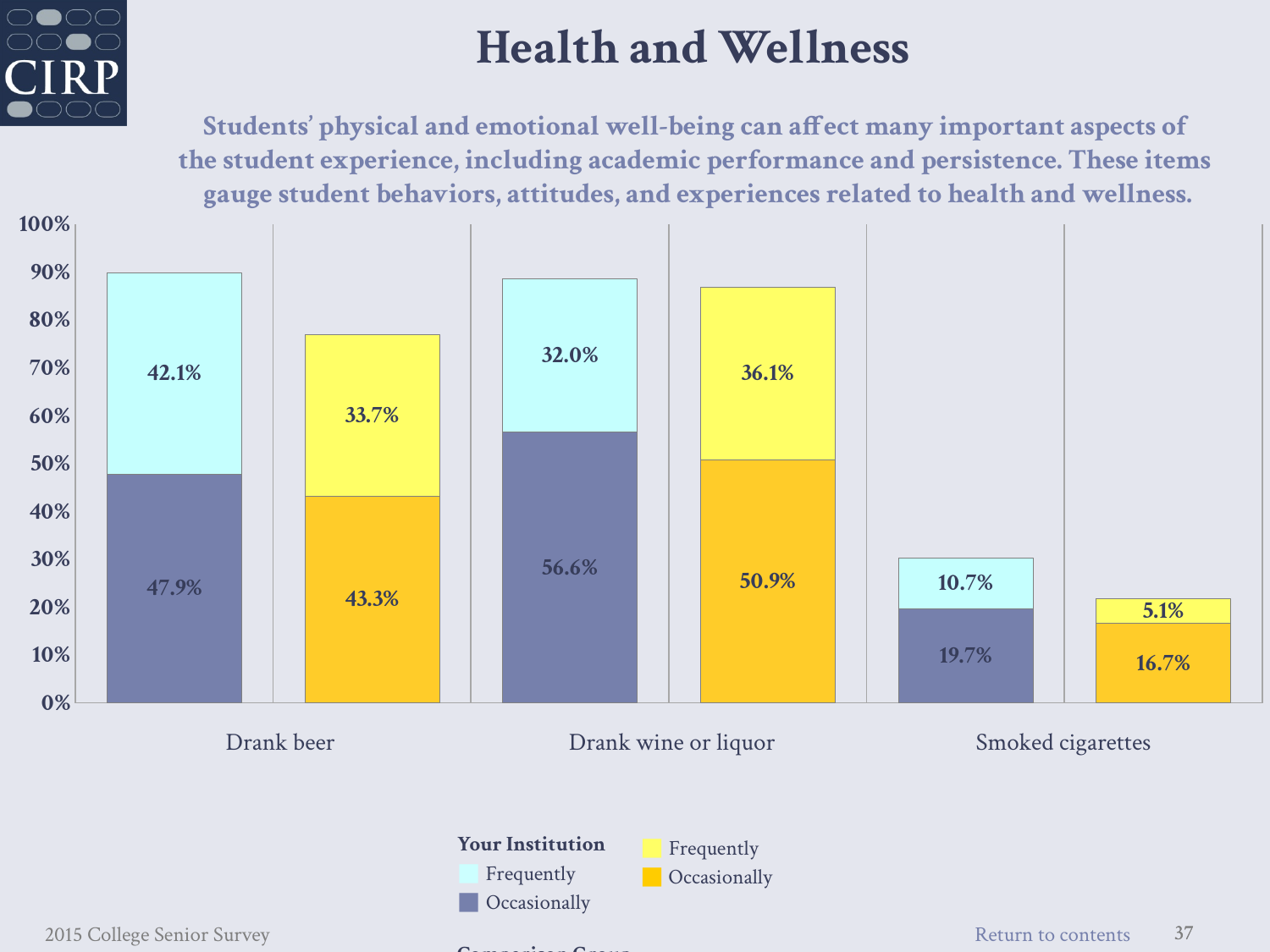

Health and Wellness
Students’ physical and emotional well-being can affect many important aspects of
the student experience, including academic performance and persistence. These items
gauge student behaviors, attitudes, and experiences related to health and wellness.

### Chart

| Category | occasionally | frequently |
|---|---|---|
| Drank beer | 0.479 | 0.421 |
| comp | 0.433 | 0.337 |
| Drank wine or liqour | 0.566 | 0.32 |
| comp | 0.509 | 0.361 |
| Smoked cigarettes | 0.197 | 0.107 |
| comp | 0.167 | 0.051 |
Drank beer
Drank wine or liquor
Smoked cigarettes
Your Institution
■ Frequently
■ Occasionally

Comparison Group
■ Frequently
■ Occasionally

2015 College Senior Survey
37
37